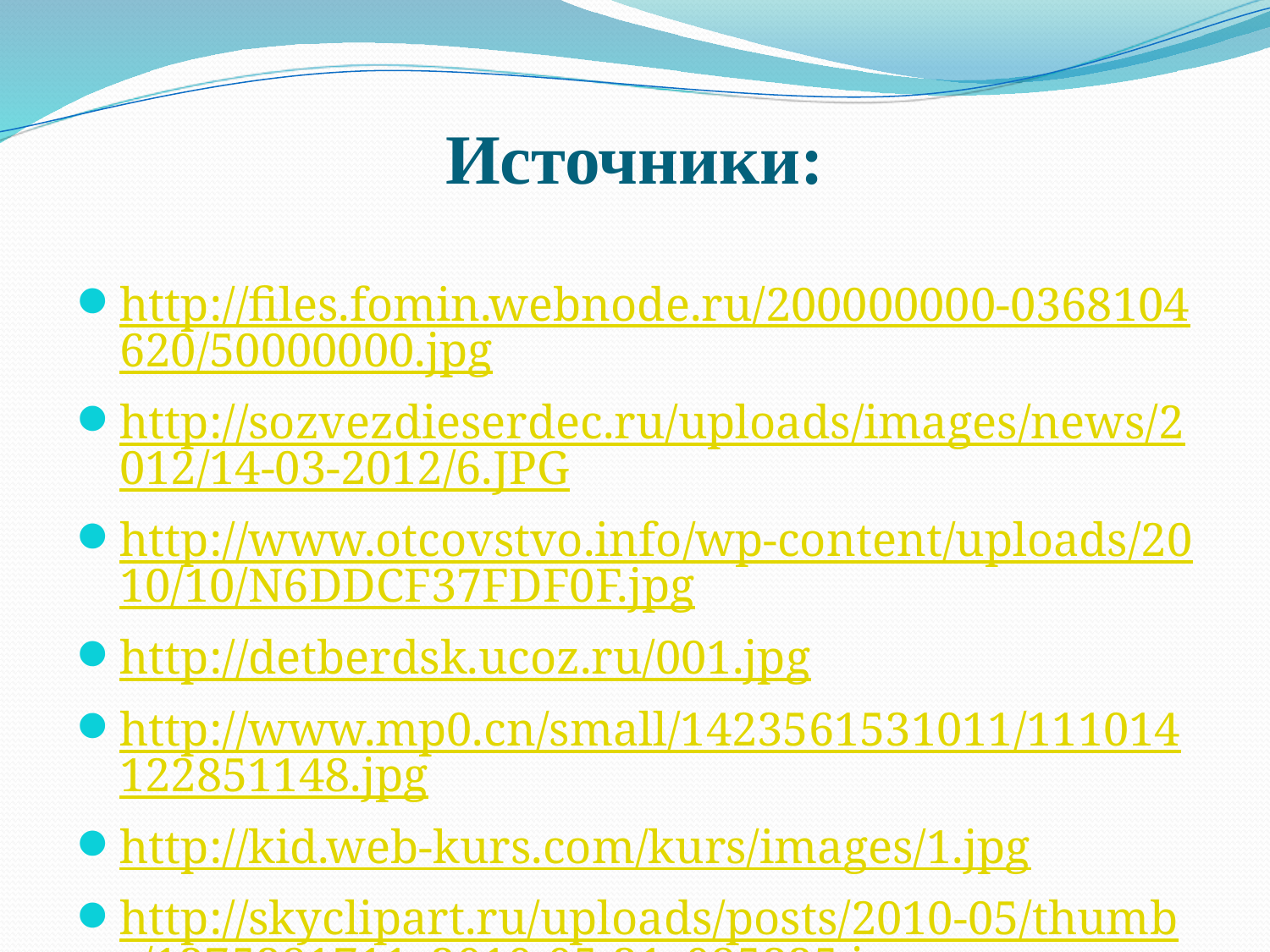

# Источники:
http://files.fomin.webnode.ru/200000000-0368104620/50000000.jpg
http://sozvezdieserdec.ru/uploads/images/news/2012/14-03-2012/6.JPG
http://www.otcovstvo.info/wp-content/uploads/2010/10/N6DDCF37FDF0F.jpg
http://detberdsk.ucoz.ru/001.jpg
http://www.mp0.cn/small/1423561531011/111014122851148.jpg
http://kid.web-kurs.com/kurs/images/1.jpg
http://skyclipart.ru/uploads/posts/2010-05/thumbs/1275281711_2010-05-31_085325.jpg
http://www.yshastiki.ru/img/ps34.jpg